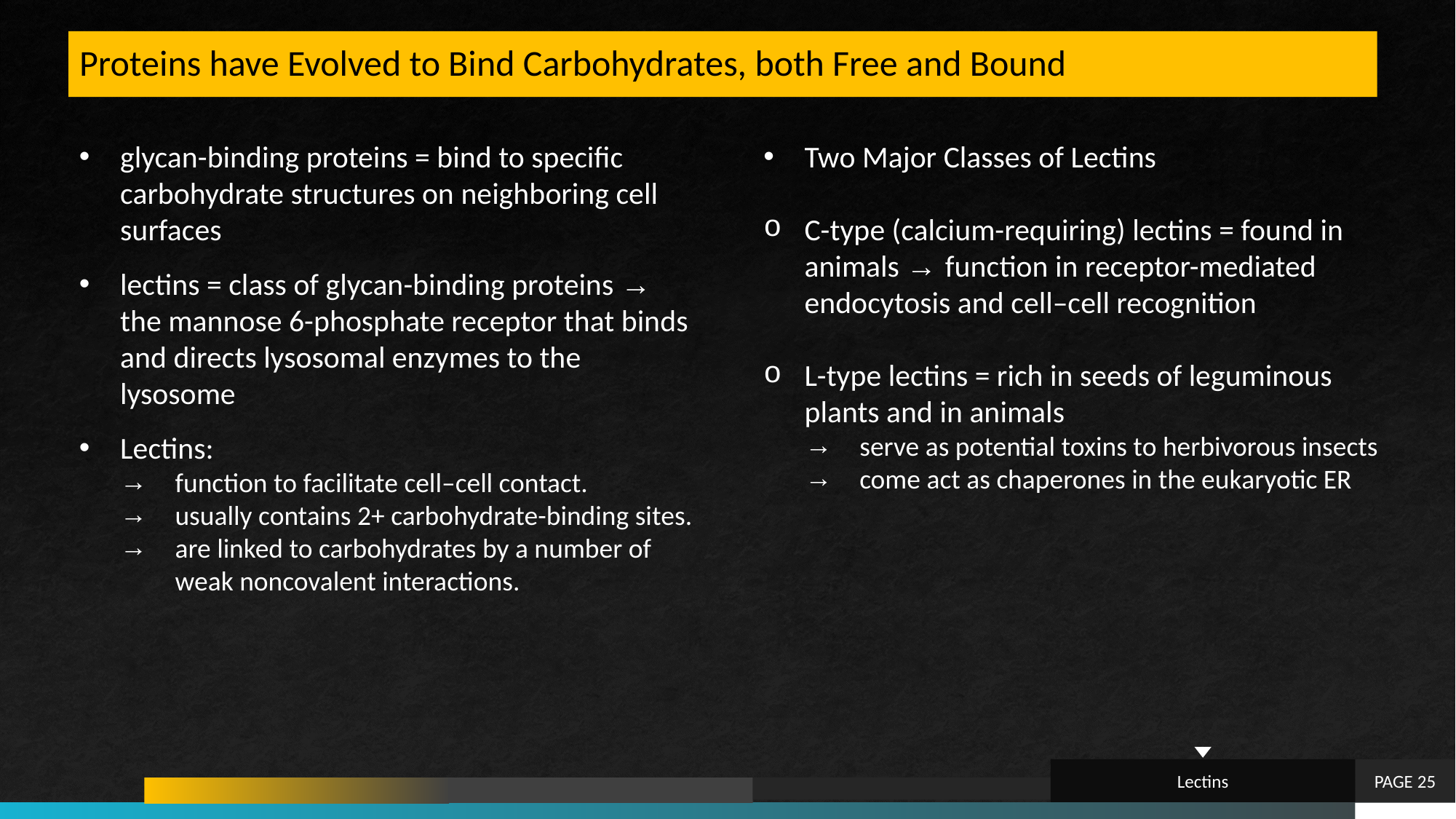

# Proteins have Evolved to Bind Carbohydrates, both Free and Bound
glycan-binding proteins = bind to specific carbohydrate structures on neighboring cell surfaces

lectins = class of glycan-binding proteins → the mannose 6-phosphate receptor that binds and directs lysosomal enzymes to the lysosome

Lectins:
function to facilitate cell–cell contact.
usually contains 2+ carbohydrate-binding sites.
are linked to carbohydrates by a number of weak noncovalent interactions.
Two Major Classes of Lectins

C-type (calcium-requiring) lectins = found in animals → function in receptor-mediated endocytosis and cell–cell recognition

L-type lectins = rich in seeds of leguminous plants and in animals
serve as potential toxins to herbivorous insects
come act as chaperones in the eukaryotic ER

Lectins
PAGE 25